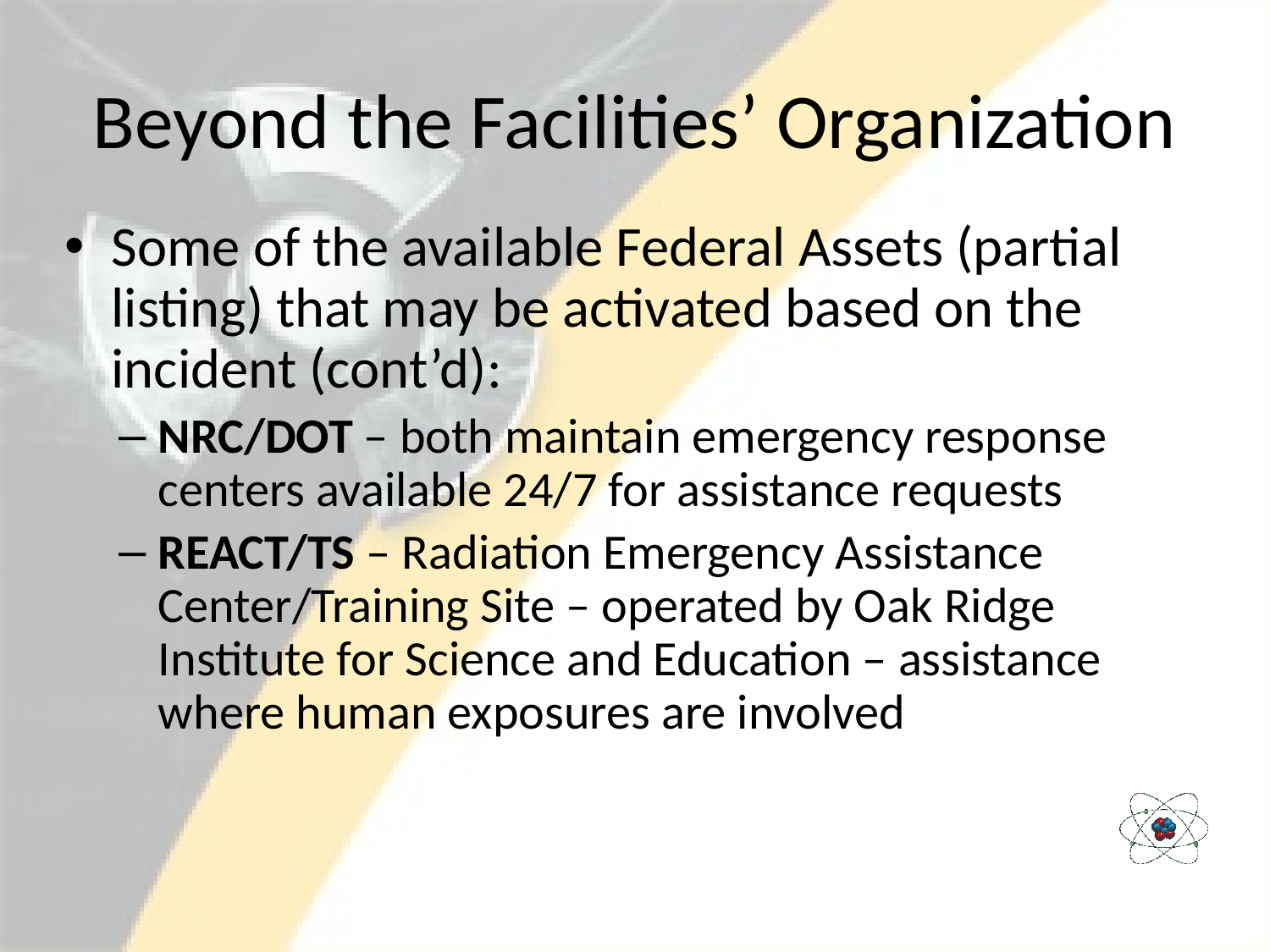

# Beyond the Facilities’ Organization
Some of the available Federal Assets (partial listing) that may be activated based on the incident (cont’d):
NRC/DOT – both maintain emergency response centers available 24/7 for assistance requests
REACT/TS – Radiation Emergency Assistance Center/Training Site – operated by Oak Ridge Institute for Science and Education – assistance where human exposures are involved